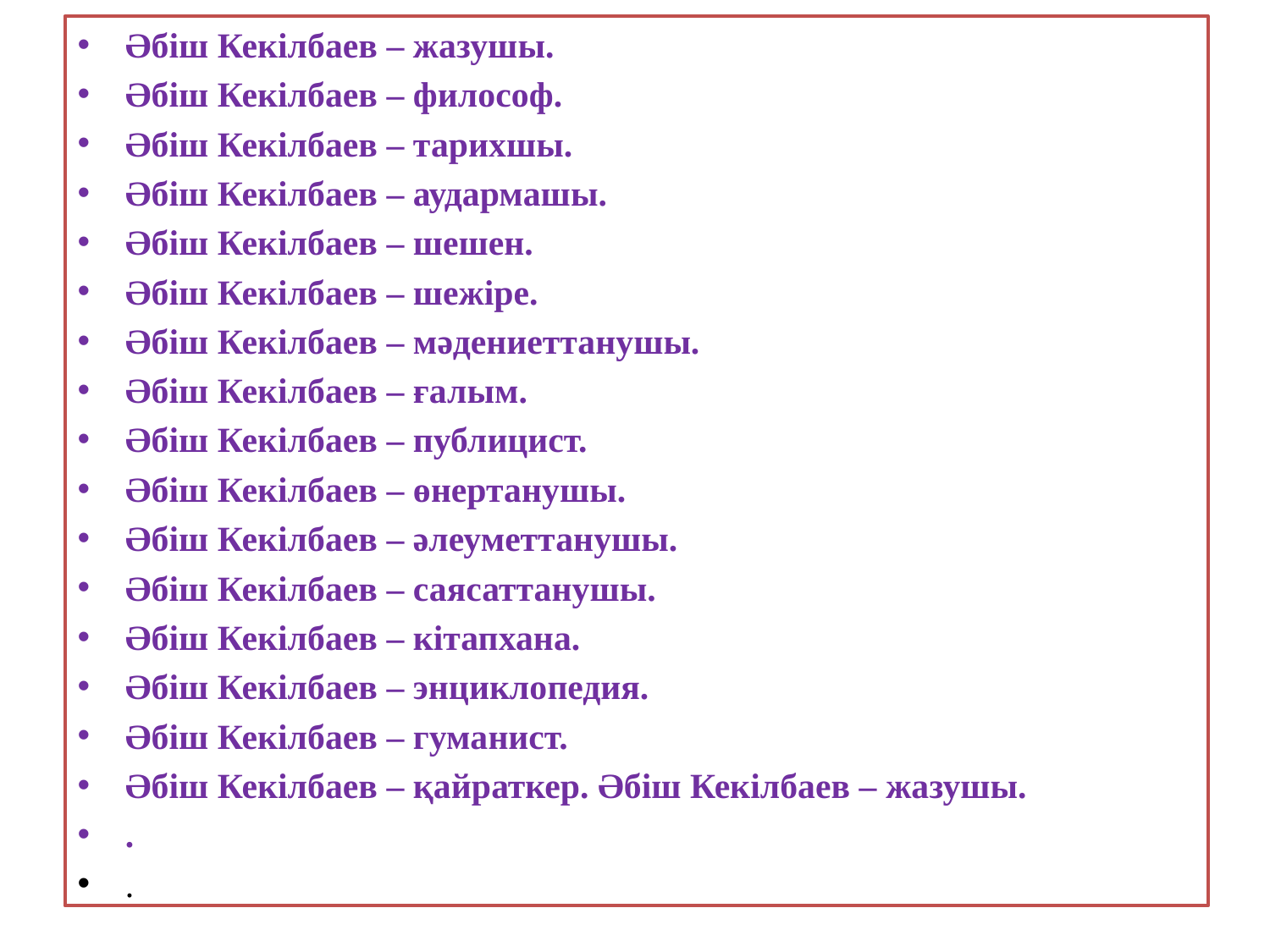

Әбіш Кекілбаев – жазушы.
Әбіш Кекілбаев – философ.
Әбіш Кекілбаев – тарихшы.
Әбіш Кекілбаев – аудармашы.
Әбіш Кекілбаев – шешен.
Әбіш Кекілбаев – шежіре.
Әбіш Кекілбаев – мәдениеттанушы.
Әбіш Кекілбаев – ғалым.
Әбіш Кекілбаев – публицист.
Әбіш Кекілбаев – өнертанушы.
Әбіш Кекілбаев – әлеуметтанушы.
Әбіш Кекілбаев – саясаттанушы.
Әбіш Кекілбаев – кітапхана.
Әбіш Кекілбаев – энциклопедия.
Әбіш Кекілбаев – гуманист.
Әбіш Кекілбаев – қайраткер. Әбіш Кекілбаев – жазушы.
.
.